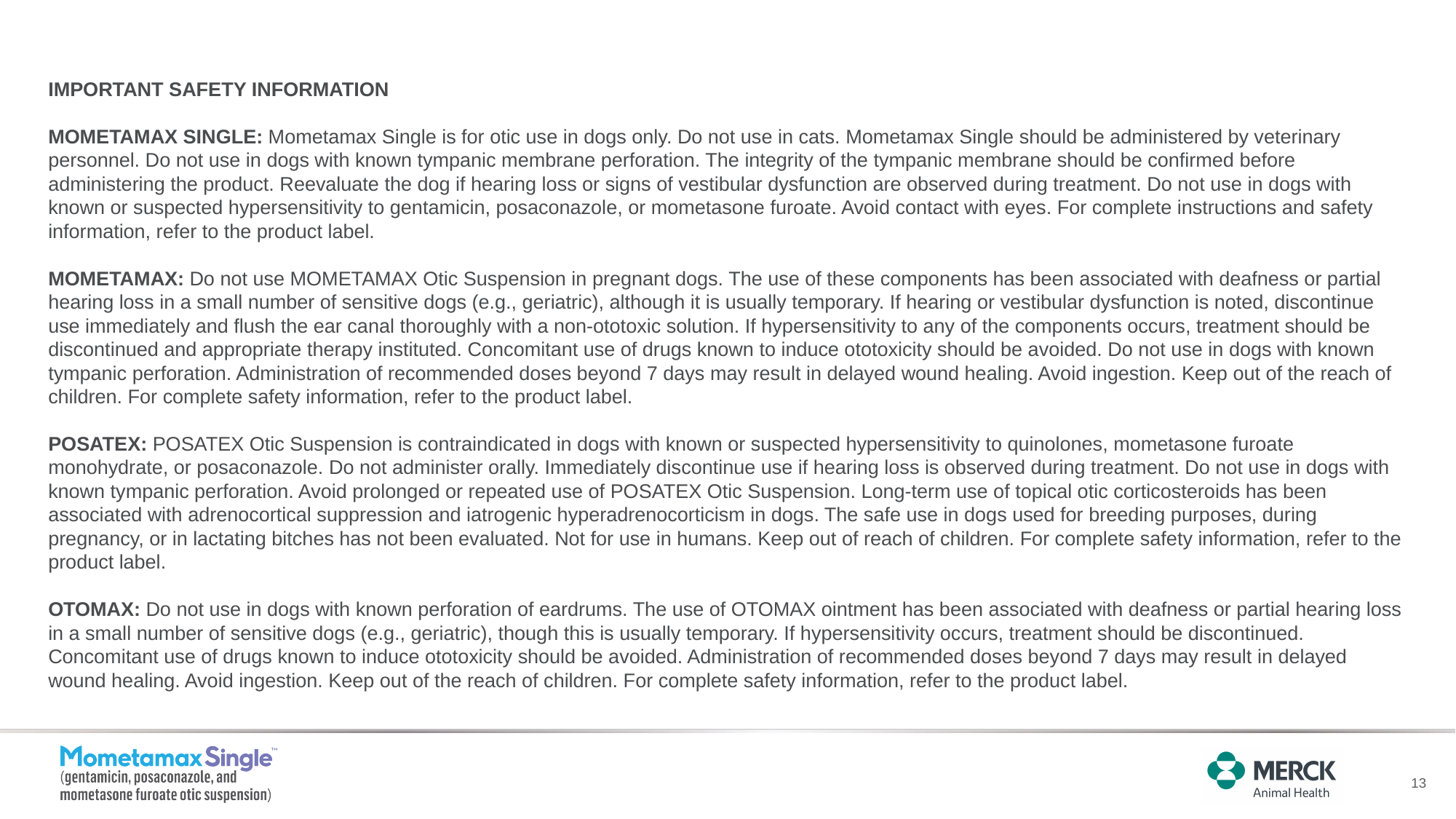

IMPORTANT SAFETY INFORMATION

MOMETAMAX SINGLE: Mometamax Single is for otic use in dogs only. Do not use in cats. Mometamax Single should be administered by veterinary personnel. Do not use in dogs with known tympanic membrane perforation. The integrity of the tympanic membrane should be confirmed before administering the product. Reevaluate the dog if hearing loss or signs of vestibular dysfunction are observed during treatment. Do not use in dogs with known or suspected hypersensitivity to gentamicin, posaconazole, or mometasone furoate. Avoid contact with eyes. For complete instructions and safety information, refer to the product label.

MOMETAMAX: Do not use MOMETAMAX Otic Suspension in pregnant dogs. The use of these components has been associated with deafness or partial hearing loss in a small number of sensitive dogs (e.g., geriatric), although it is usually temporary. If hearing or vestibular dysfunction is noted, discontinue use immediately and flush the ear canal thoroughly with a non-ototoxic solution. If hypersensitivity to any of the components occurs, treatment should be discontinued and appropriate therapy instituted. Concomitant use of drugs known to induce ototoxicity should be avoided. Do not use in dogs with known tympanic perforation. Administration of recommended doses beyond 7 days may result in delayed wound healing. Avoid ingestion. Keep out of the reach of children. For complete safety information, refer to the product label.
POSATEX: POSATEX Otic Suspension is contraindicated in dogs with known or suspected hypersensitivity to quinolones, mometasone furoate monohydrate, or posaconazole. Do not administer orally. Immediately discontinue use if hearing loss is observed during treatment. Do not use in dogs with known tympanic perforation. Avoid prolonged or repeated use of POSATEX Otic Suspension. Long-term use of topical otic corticosteroids has been associated with adrenocortical suppression and iatrogenic hyperadrenocorticism in dogs. The safe use in dogs used for breeding purposes, during pregnancy, or in lactating bitches has not been evaluated. Not for use in humans. Keep out of reach of children. For complete safety information, refer to the product label.

OTOMAX: Do not use in dogs with known perforation of eardrums. The use of OTOMAX ointment has been associated with deafness or partial hearing loss in a small number of sensitive dogs (e.g., geriatric), though this is usually temporary. If hypersensitivity occurs, treatment should be discontinued. Concomitant use of drugs known to induce ototoxicity should be avoided. Administration of recommended doses beyond 7 days may result in delayed wound healing. Avoid ingestion. Keep out of the reach of children. For complete safety information, refer to the product label.